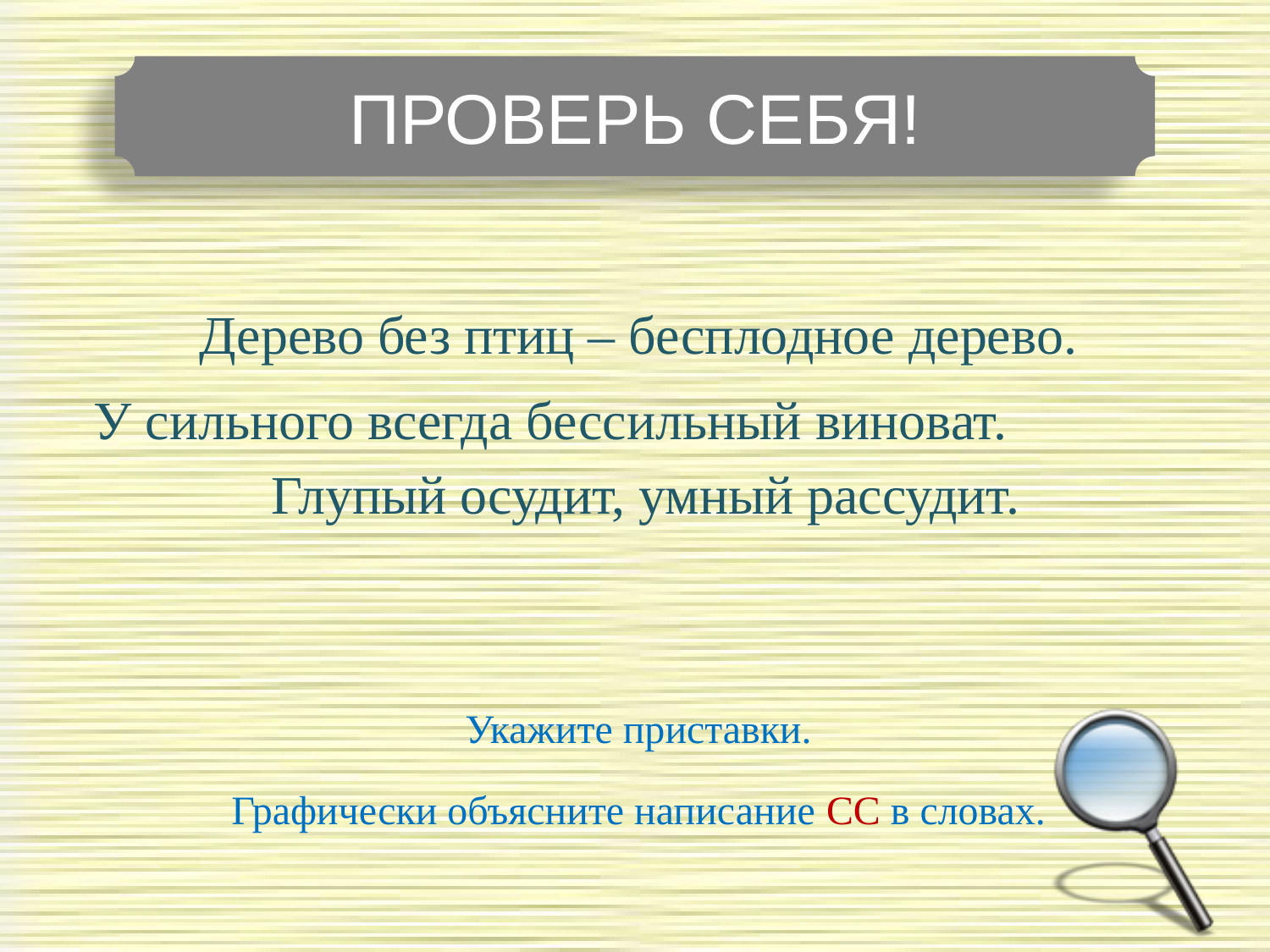

ПРОВЕРЬ СЕБЯ!

Дерево без птиц – бесплодное дерево.
У сильного всегда бессильный виноват.               Глупый осудит, умный рассудит.

Укажите приставки.
Графически объясните написание СС в словах.